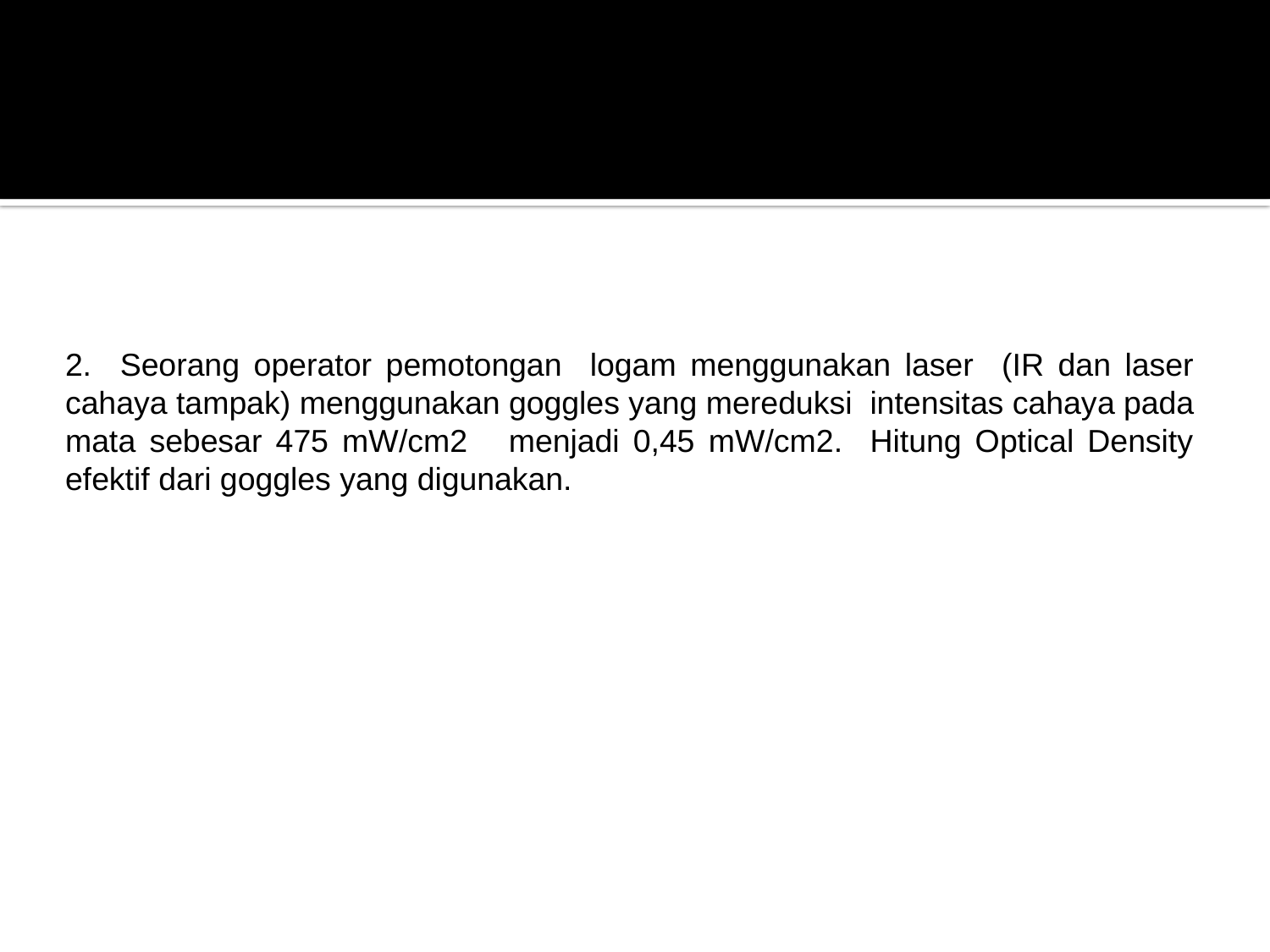

#
2.  Seorang operator pemotongan  logam menggunakan laser  (IR dan laser cahaya tampak) menggunakan goggles yang mereduksi  intensitas cahaya pada mata sebesar 475 mW/cm2   menjadi 0,45 mW/cm2.  Hitung Optical Density efektif dari goggles yang digunakan.